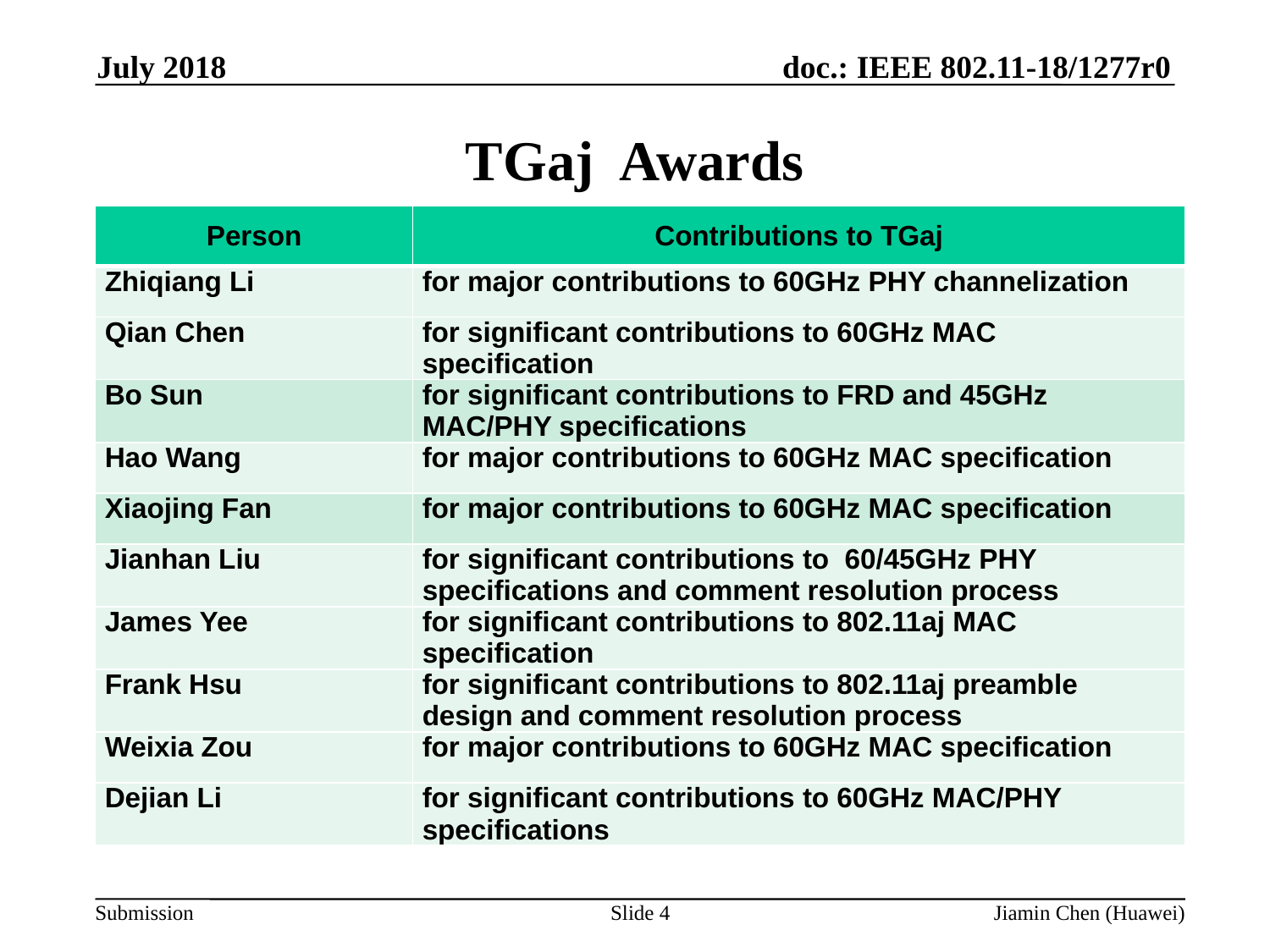

July 2018
TGaj  Awards
| Person | Contributions to TGaj |
| --- | --- |
| Zhiqiang Li | for major contributions to 60GHz PHY channelization |
| Qian Chen | for significant contributions to 60GHz MAC specification |
| Bo Sun | for significant contributions to FRD and 45GHz MAC/PHY specifications |
| Hao Wang | for major contributions to 60GHz MAC specification |
| Xiaojing Fan | for major contributions to 60GHz MAC specification |
| Jianhan Liu | for significant contributions to 60/45GHz PHY specifications and comment resolution process |
| James Yee | for significant contributions to 802.11aj MAC specification |
| Frank Hsu | for significant contributions to 802.11aj preamble design and comment resolution process |
| Weixia Zou | for major contributions to 60GHz MAC specification |
| Dejian Li | for significant contributions to 60GHz MAC/PHY specifications |
Slide 4
Jiamin Chen (Huawei)